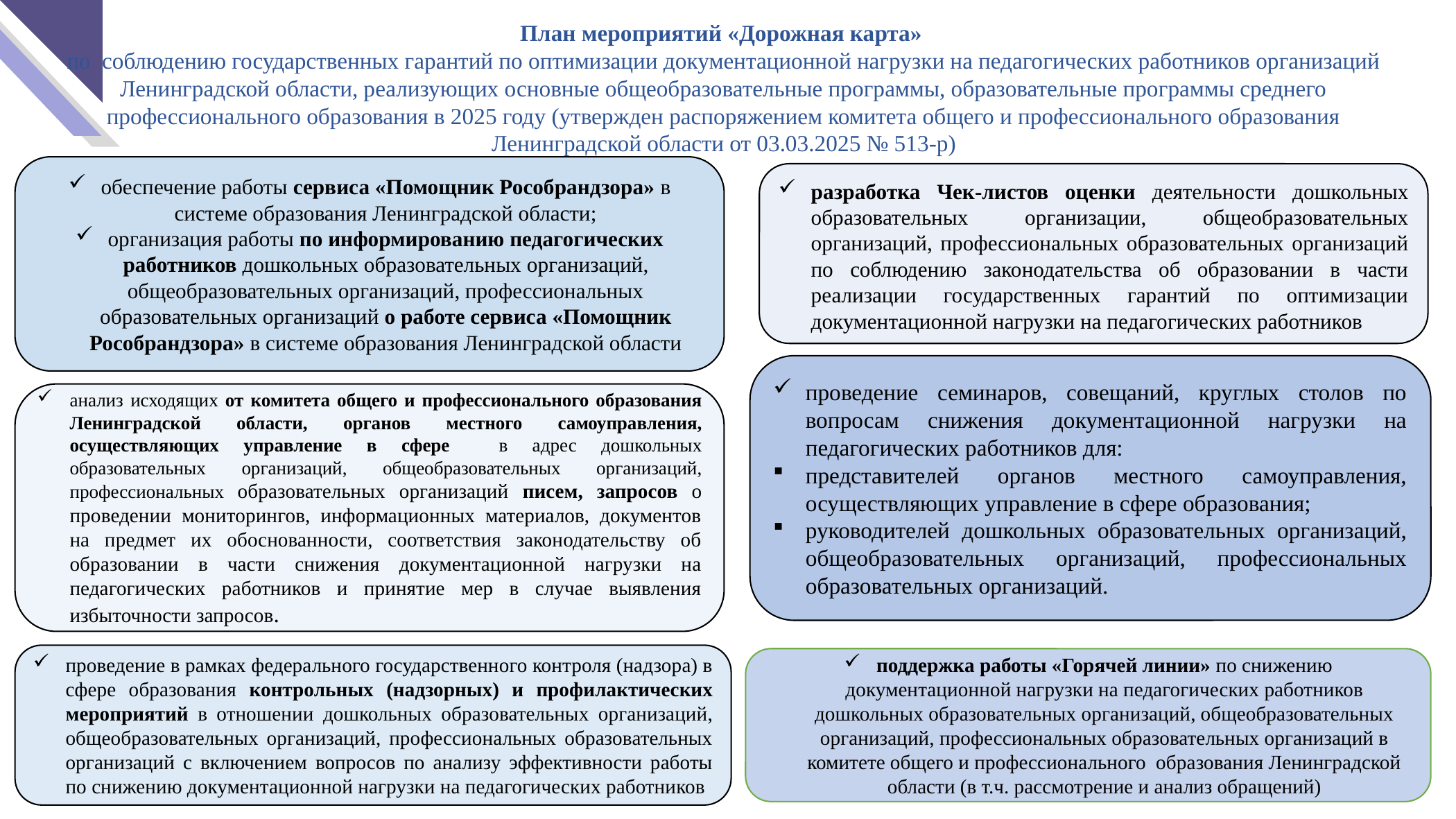

План мероприятий «Дорожная карта»
по  соблюдению государственных гарантий по оптимизации документационной нагрузки на педагогических работников организаций Ленинградской области, реализующих основные общеобразовательные программы, образовательные программы среднего профессионального образования в 2025 году (утвержден распоряжением комитета общего и профессионального образования Ленинградской области от 03.03.2025 № 513-р)

обеспечение работы сервиса «Помощник Рособрандзора» в системе образования Ленинградской области;
организация работы по информированию педагогических работников дошкольных образовательных организаций, общеобразовательных организаций, профессиональных образовательных организаций о работе сервиса «Помощник Рособрандзора» в системе образования Ленинградской области

разработка Чек-листов оценки деятельности дошкольных образовательных организации, общеобразовательных организаций, профессиональных образовательных организаций по соблюдению законодательства об образовании в части реализации государственных гарантий по оптимизации документационной нагрузки на педагогических работников

проведение семинаров, совещаний, круглых столов по вопросам снижения документационной нагрузки на педагогических работников для:
представителей органов местного самоуправления, осуществляющих управление в сфере образования;
руководителей дошкольных образовательных организаций, общеобразовательных организаций, профессиональных образовательных организаций.
анализ исходящих от комитета общего и профессионального образования Ленинградской области, органов местного самоуправления, осуществляющих управление в сфере  в адрес дошкольных образовательных организаций, общеобразовательных организаций, профессиональных образовательных организаций писем, запросов о проведении мониторингов, информационных материалов, документов на предмет их обоснованности, соответствия законодательству об образовании в части снижения документационной нагрузки на педагогических работников и принятие мер в случае выявления избыточности запросов.
проведение в рамках федерального государственного контроля (надзора) в сфере образования контрольных (надзорных) и профилактических мероприятий в отношении дошкольных образовательных организаций, общеобразовательных организаций, профессиональных образовательных организаций с включением вопросов по анализу эффективности работы по снижению документационной нагрузки на педагогических работников
поддержка работы «Горячей линии» по снижению документационной нагрузки на педагогических работников дошкольных образовательных организаций, общеобразовательных организаций, профессиональных образовательных организаций в комитете общего и профессионального  образования Ленинградской области (в т.ч. рассмотрение и анализ обращений)